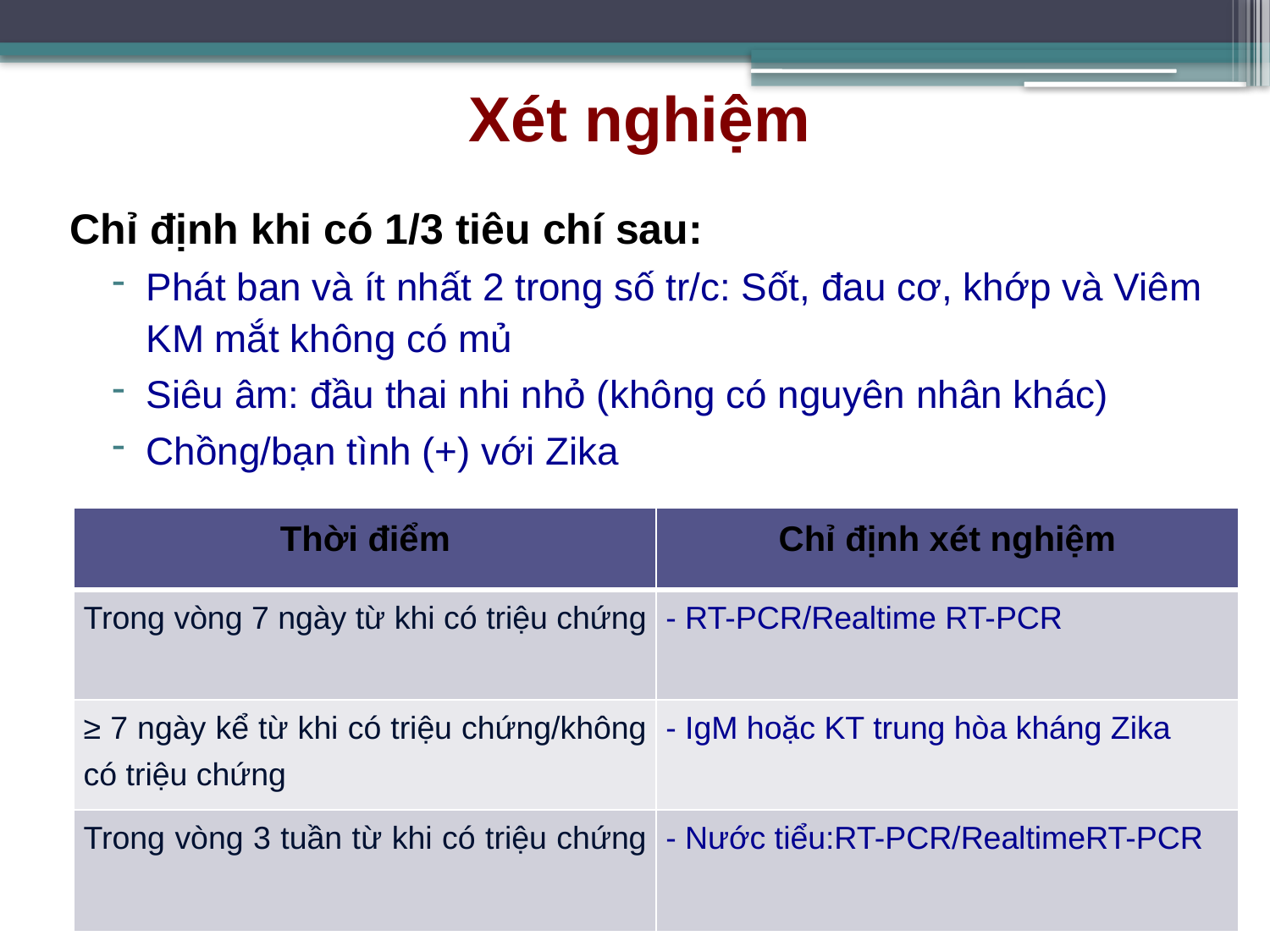

Xét nghiệm
Chỉ định khi có 1/3 tiêu chí sau:
Phát ban và ít nhất 2 trong số tr/c: Sốt, đau cơ, khớp và Viêm KM mắt không có mủ
Siêu âm: đầu thai nhi nhỏ (không có nguyên nhân khác)
Chồng/bạn tình (+) với Zika

| Thời điểm | Chỉ định xét nghiệm |
| --- | --- |
| Trong vòng 7 ngày từ khi có triệu chứng | - RT-PCR/Realtime RT-PCR |
| ≥ 7 ngày kể từ khi có triệu chứng/không có triệu chứng | - IgM hoặc KT trung hòa kháng Zika |
| Trong vòng 3 tuần từ khi có triệu chứng | - Nước tiểu:RT-PCR/RealtimeRT-PCR |